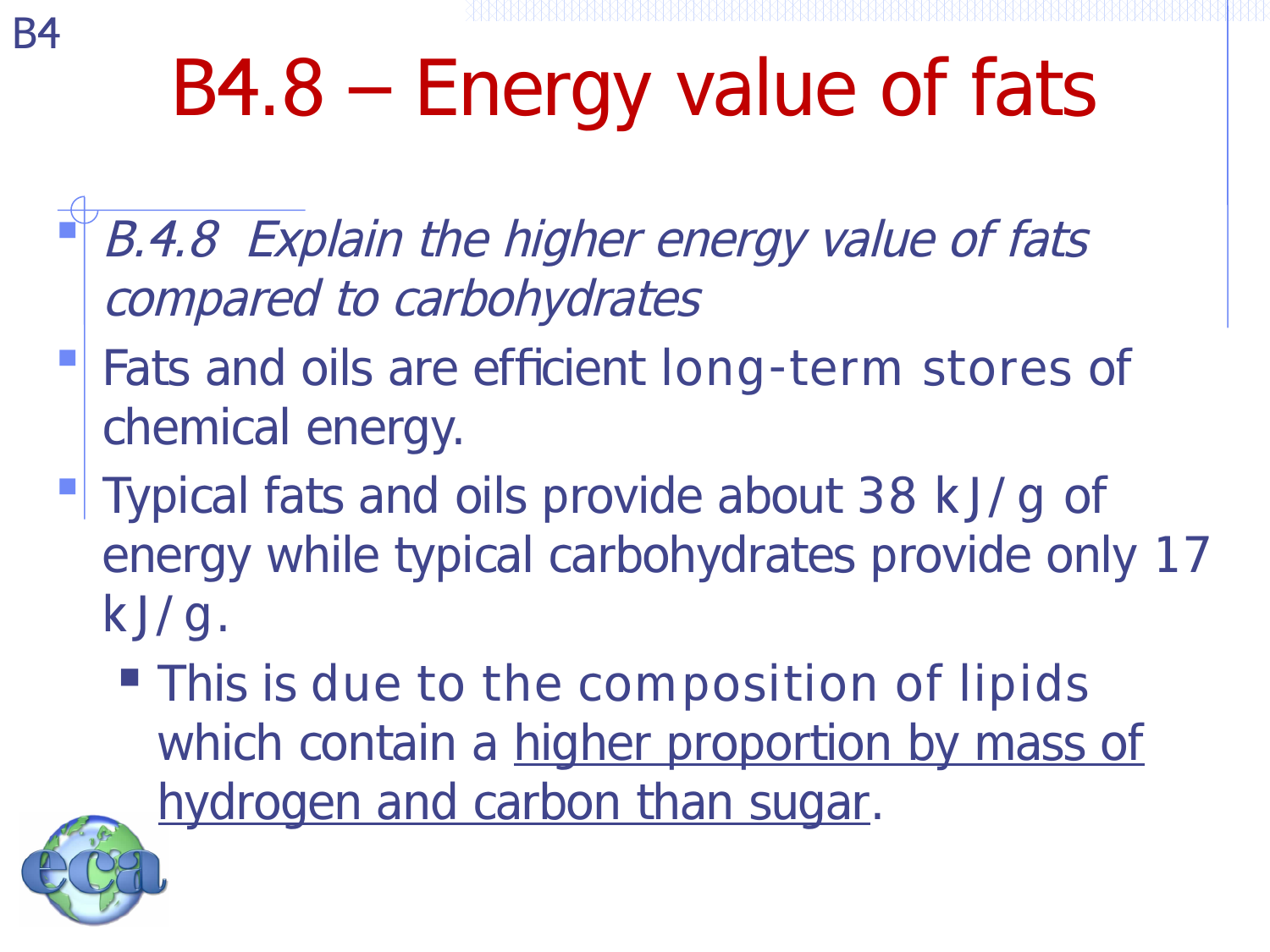

# B4.8 – Energy value of fats
B.4.8  Explain the higher energy value of fats compared to carbohydrates
Fats and oils are efficient long-term stores of chemical energy.
Typical fats and oils provide about 38 kJ/g of energy while typical carbohydrates provide only 17 kJ/g.
This is due to the composition of lipids which contain a higher proportion by mass of hydrogen and carbon than sugar.